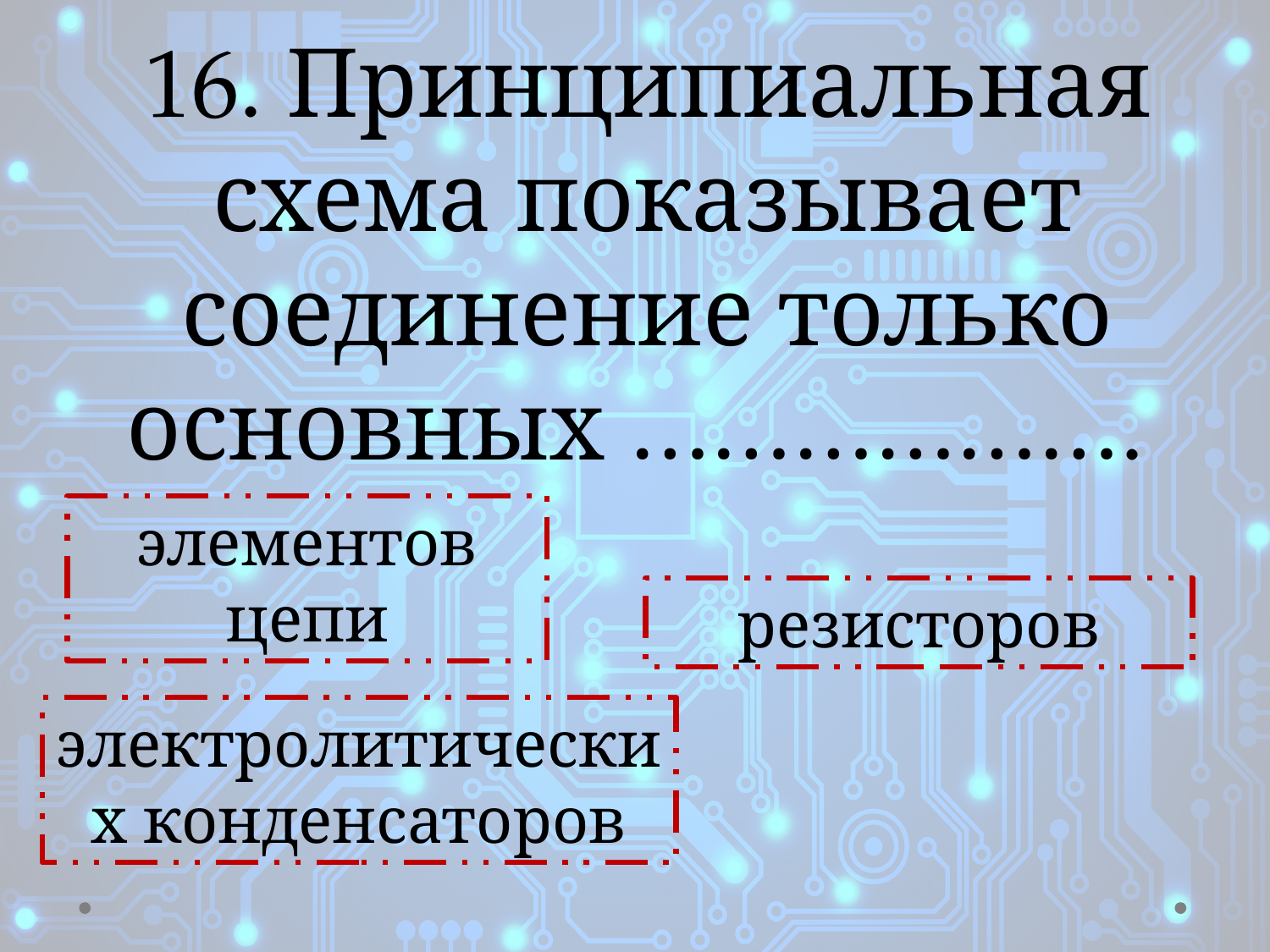

16. Принципиальная схема показывает соединение только основных ……………….
элементов цепи
резисторов
электролитических конденсаторов